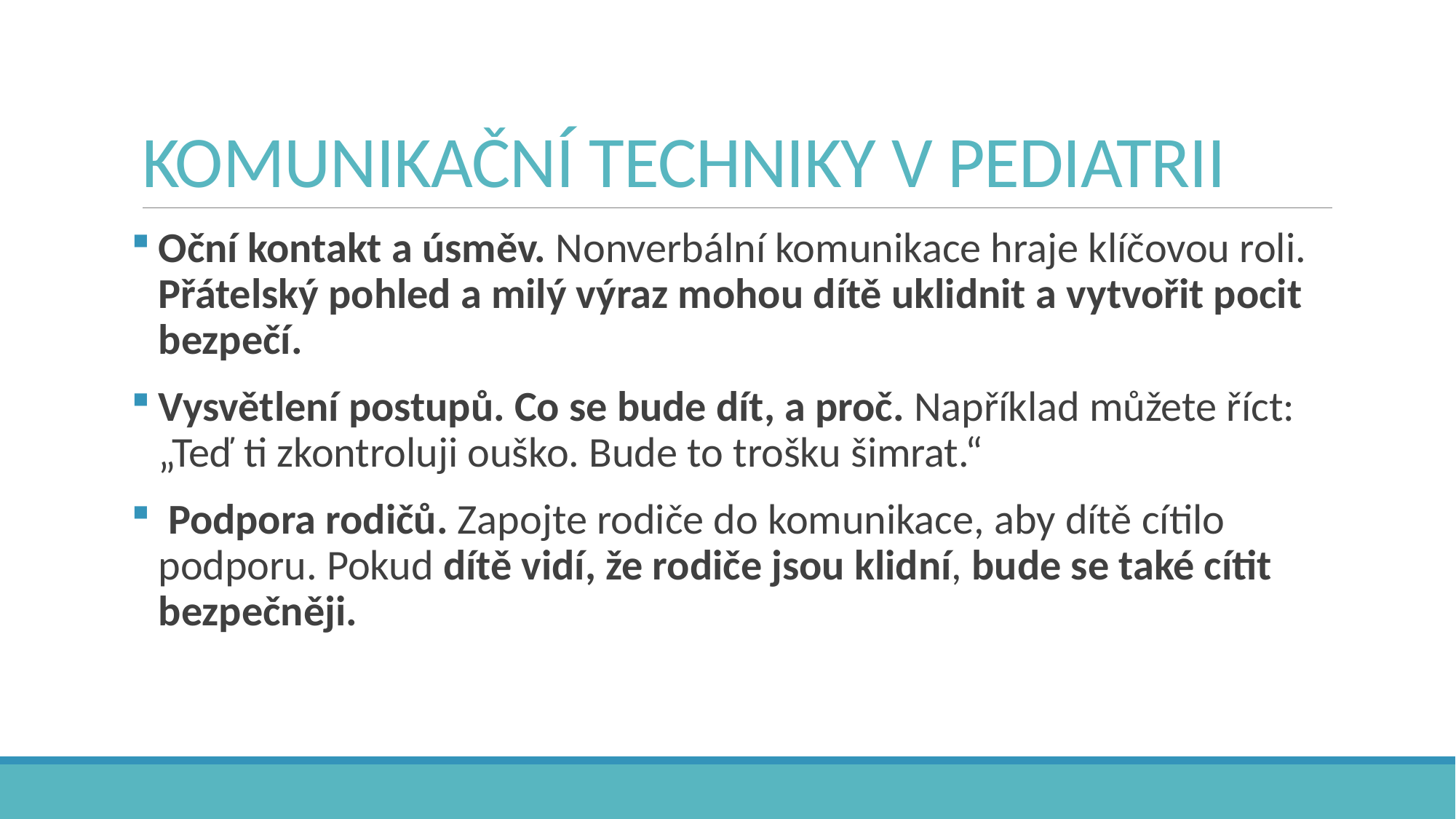

# KOMUNIKAČNÍ TECHNIKY V PEDIATRII
Oční kontakt a úsměv. Nonverbální komunikace hraje klíčovou roli. Přátelský pohled a milý výraz mohou dítě uklidnit a vytvořit pocit bezpečí.
Vysvětlení postupů. Co se bude dít, a proč. Například můžete říct: „Teď ti zkontroluji ouško. Bude to trošku šimrat.“
 Podpora rodičů. Zapojte rodiče do komunikace, aby dítě cítilo podporu. Pokud dítě vidí, že rodiče jsou klidní, bude se také cítit bezpečněji.